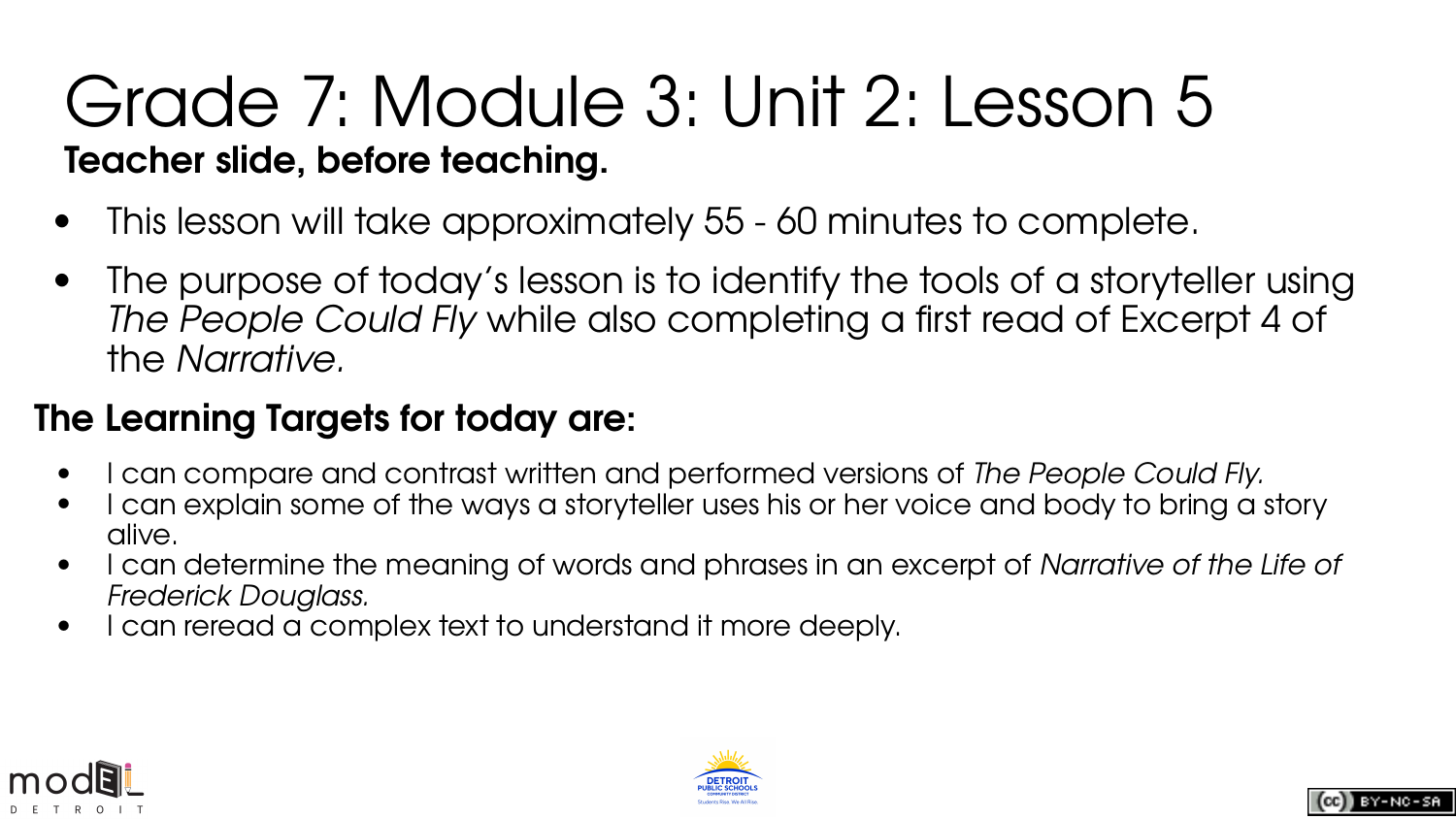

Grade 7: Module 3: Unit 2: Lesson 5
Teacher slide, before teaching.
This lesson will take approximately 55 - 60 minutes to complete.
The purpose of today’s lesson is to identify the tools of a storyteller using The People Could Fly while also completing a first read of Excerpt 4 of the Narrative.
The Learning Targets for today are:
I can compare and contrast written and performed versions of The People Could Fly.
I can explain some of the ways a storyteller uses his or her voice and body to bring a story alive.
I can determine the meaning of words and phrases in an excerpt of Narrative of the Life of Frederick Douglass.
I can reread a complex text to understand it more deeply.